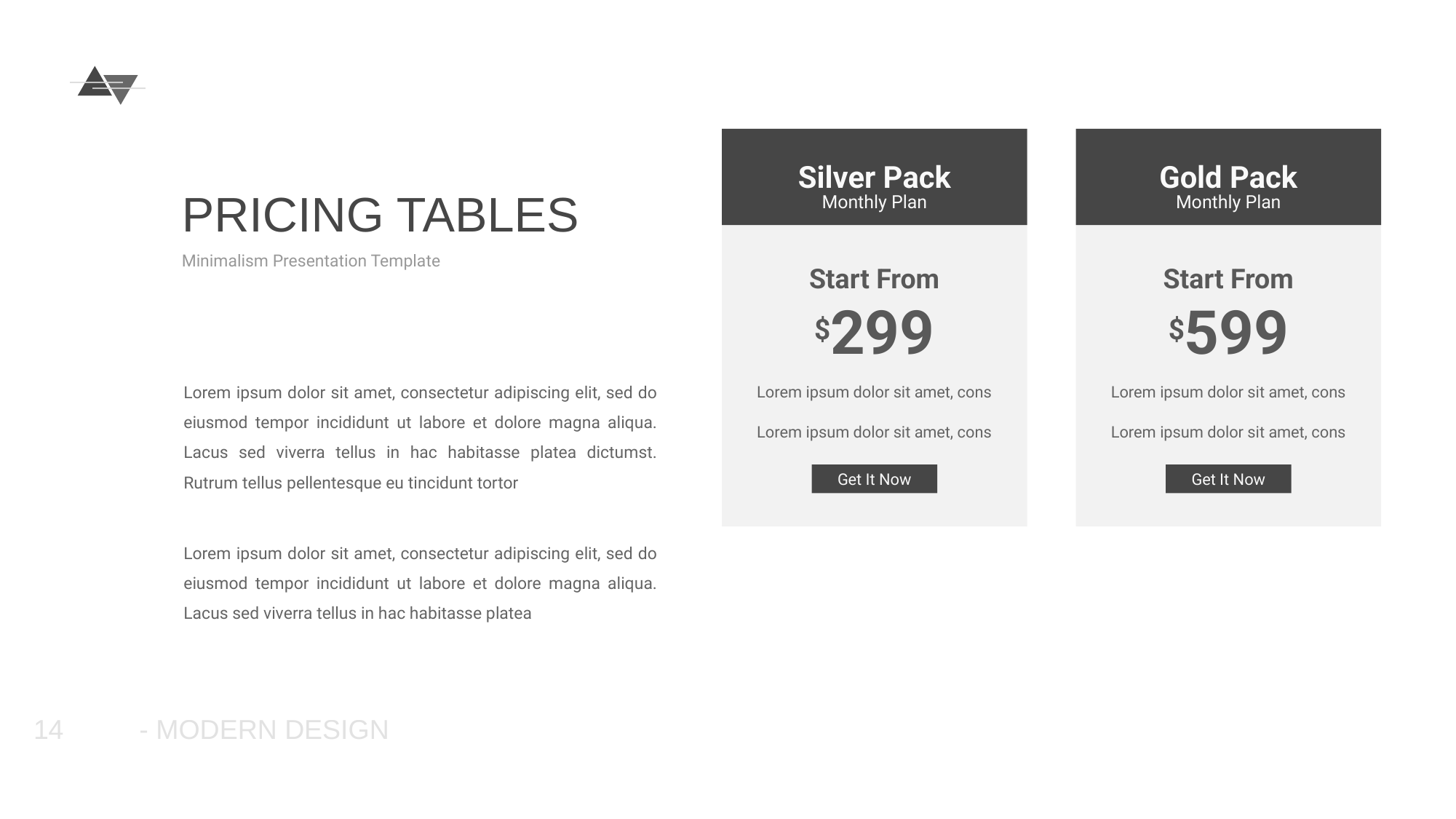

Silver Pack
Gold Pack
Monthly Plan
Monthly Plan
PRICING TABLES

Minimalism Presentation Template
Start From
Start From
$299
$599
Lorem ipsum dolor sit amet, consectetur adipiscing elit, sed do eiusmod tempor incididunt ut labore et dolore magna aliqua. Lacus sed viverra tellus in hac habitasse platea dictumst. Rutrum tellus pellentesque eu tincidunt tortor
Lorem ipsum dolor sit amet, cons
Lorem ipsum dolor sit amet, cons
Lorem ipsum dolor sit amet, cons
Lorem ipsum dolor sit amet, cons
Get It Now
Get It Now

Lorem ipsum dolor sit amet, consectetur adipiscing elit, sed do eiusmod tempor incididunt ut labore et dolore magna aliqua. Lacus sed viverra tellus in hac habitasse platea
14
- MODERN DESIGN